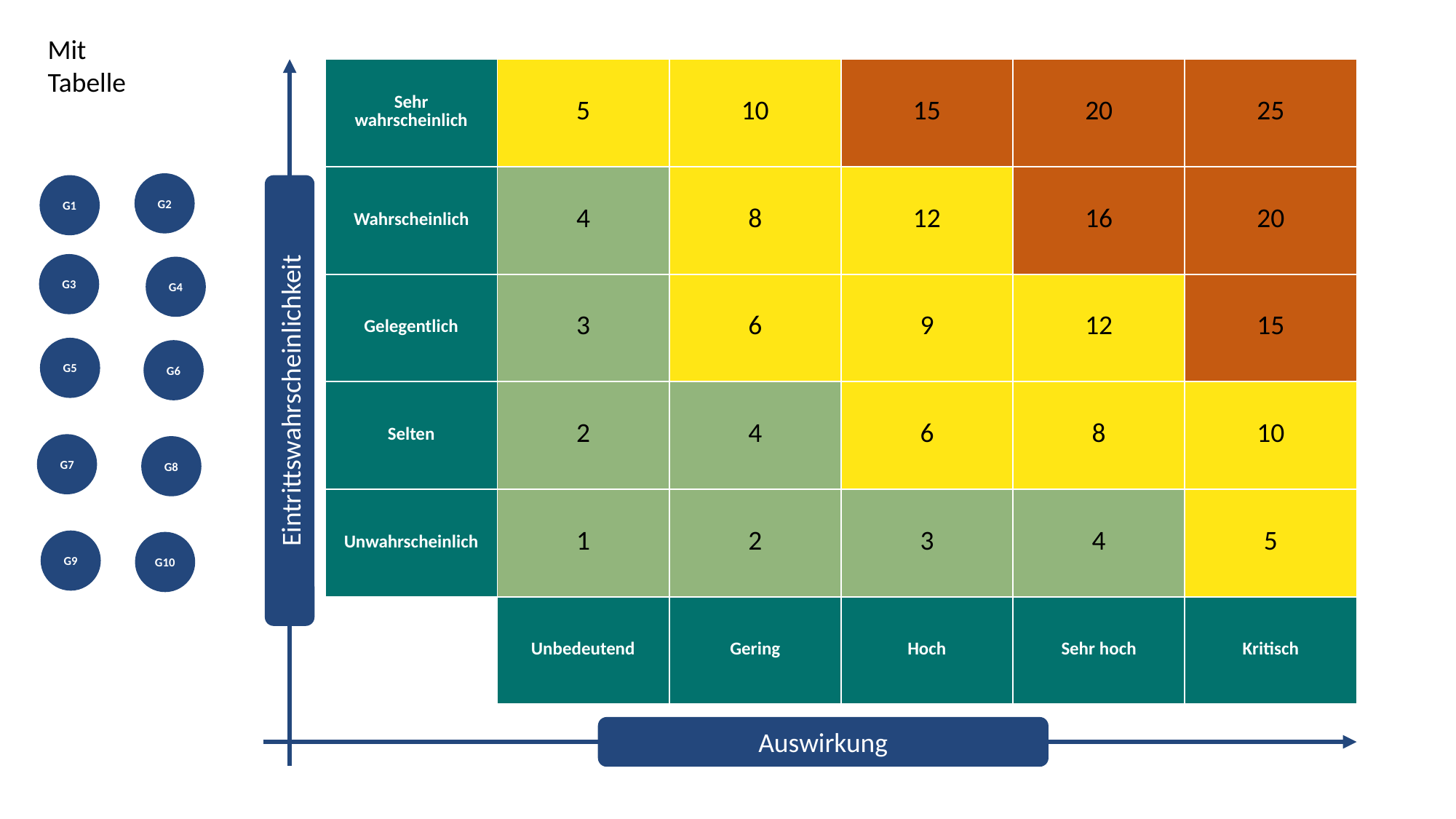

Mit Tabelle
Eintrittswahrscheinlichkeit
Auswirkung
| Sehr wahrscheinlich | 5 | 10 | 15 | 20 | 25 |
| --- | --- | --- | --- | --- | --- |
| Wahrscheinlich | 4 | 8 | 12 | 16 | 20 |
| Gelegentlich | 3 | 6 | 9 | 12 | 15 |
| Selten | 2 | 4 | 6 | 8 | 10 |
| Unwahrscheinlich | 1 | 2 | 3 | 4 | 5 |
|  | Unbedeutend | Gering | Hoch | Sehr hoch | Kritisch |
G2
G1
G3
G4
G5
G6
G7
G8
G9
G10